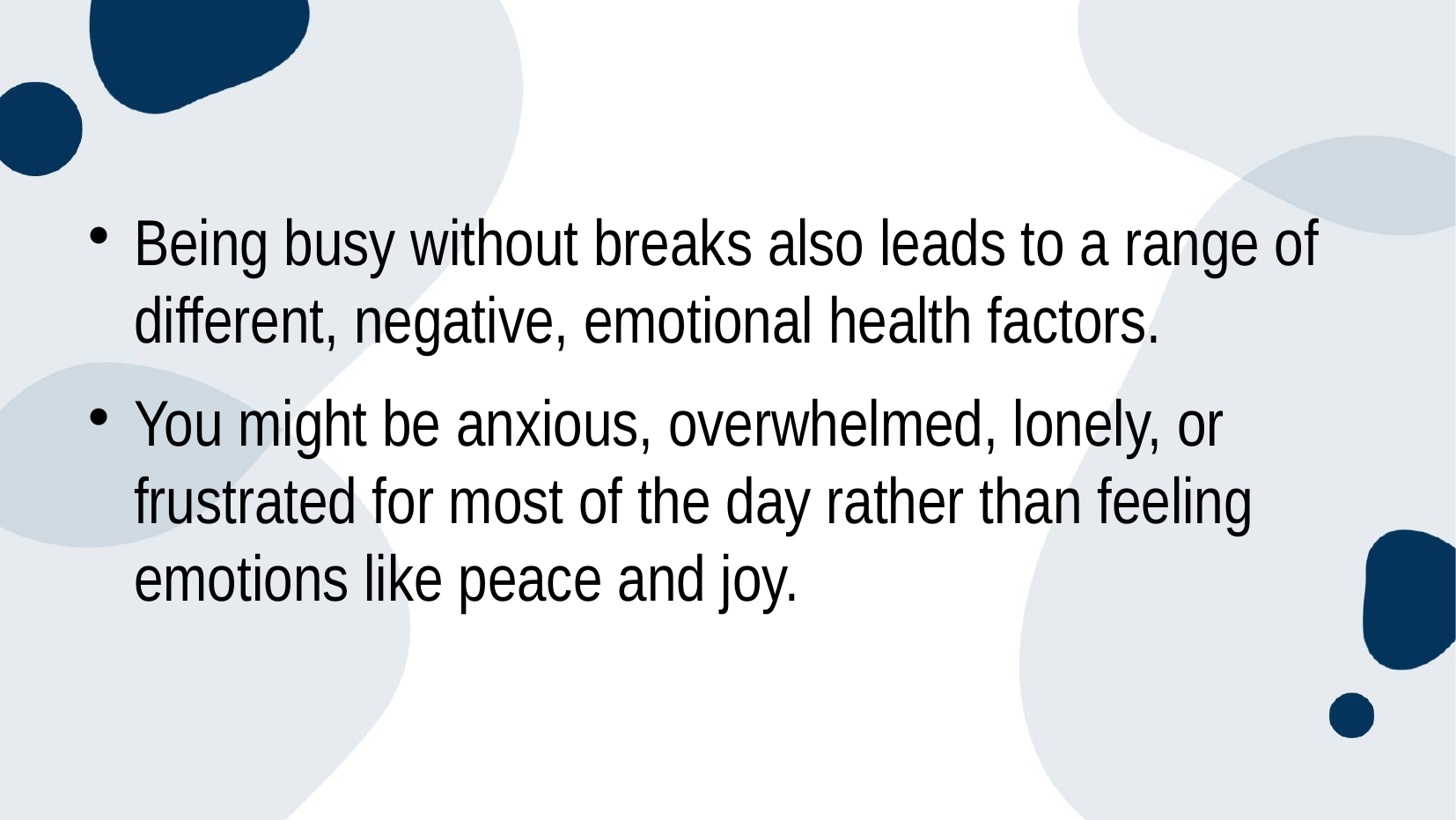

Being busy without breaks also leads to a range of different, negative, emotional health factors.
You might be anxious, overwhelmed, lonely, or frustrated for most of the day rather than feeling emotions like peace and joy.